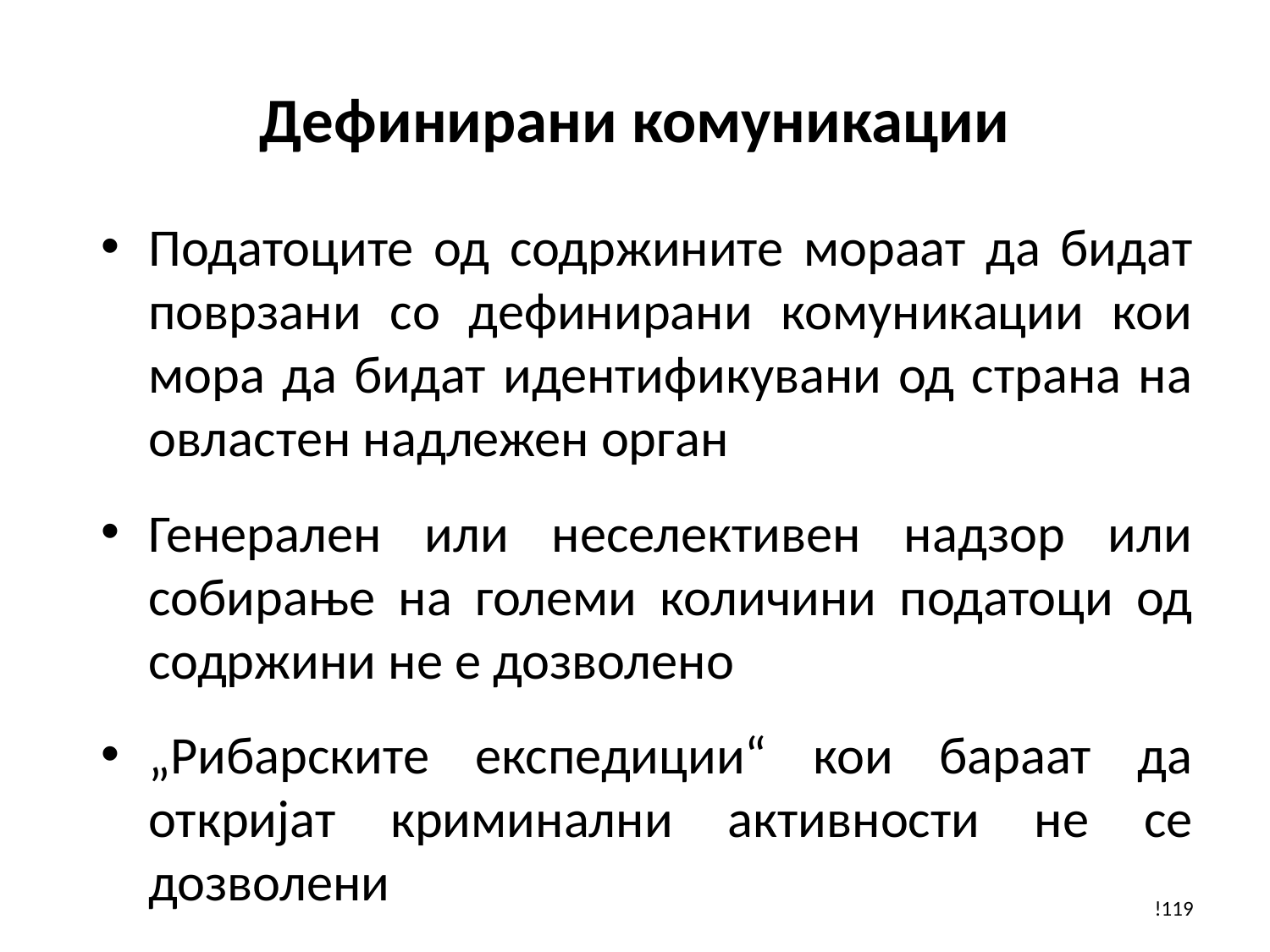

# Дефинирани комуникации
Податоците од содржините мораат да бидат поврзани со дефинирани комуникации кои мора да бидат идентификувани од страна на овластен надлежен орган
Генерален или неселективен надзор или собирање на големи количини податоци од содржини не е дозволено
„Рибарските експедиции“ кои бараат да откријат криминални активности не се дозволени
!119